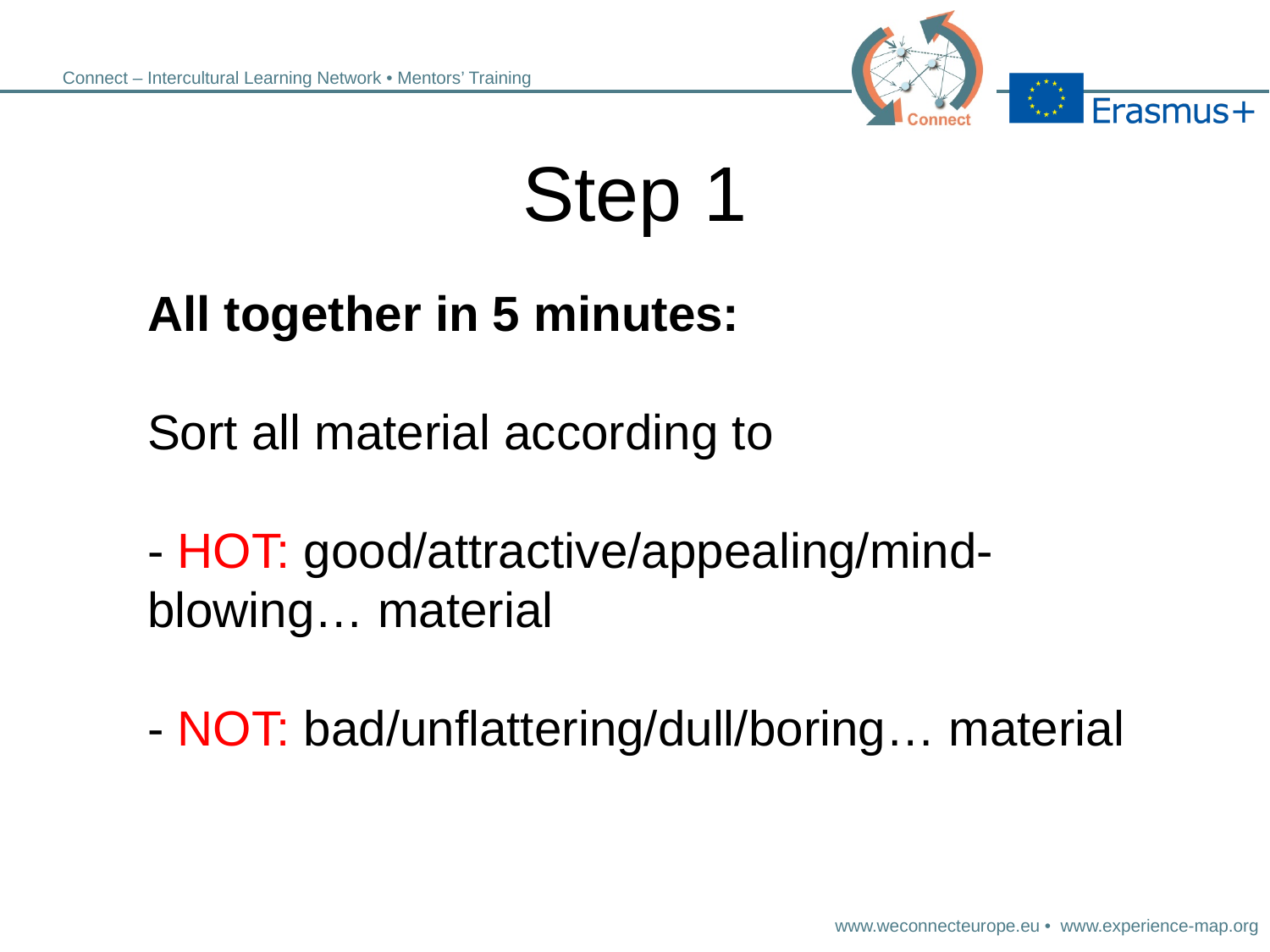

# Step 1
All together in 5 minutes:

Sort all material according to

- HOT: good/attractive/appealing/mind-blowing… material

- NOT: bad/unflattering/dull/boring… material